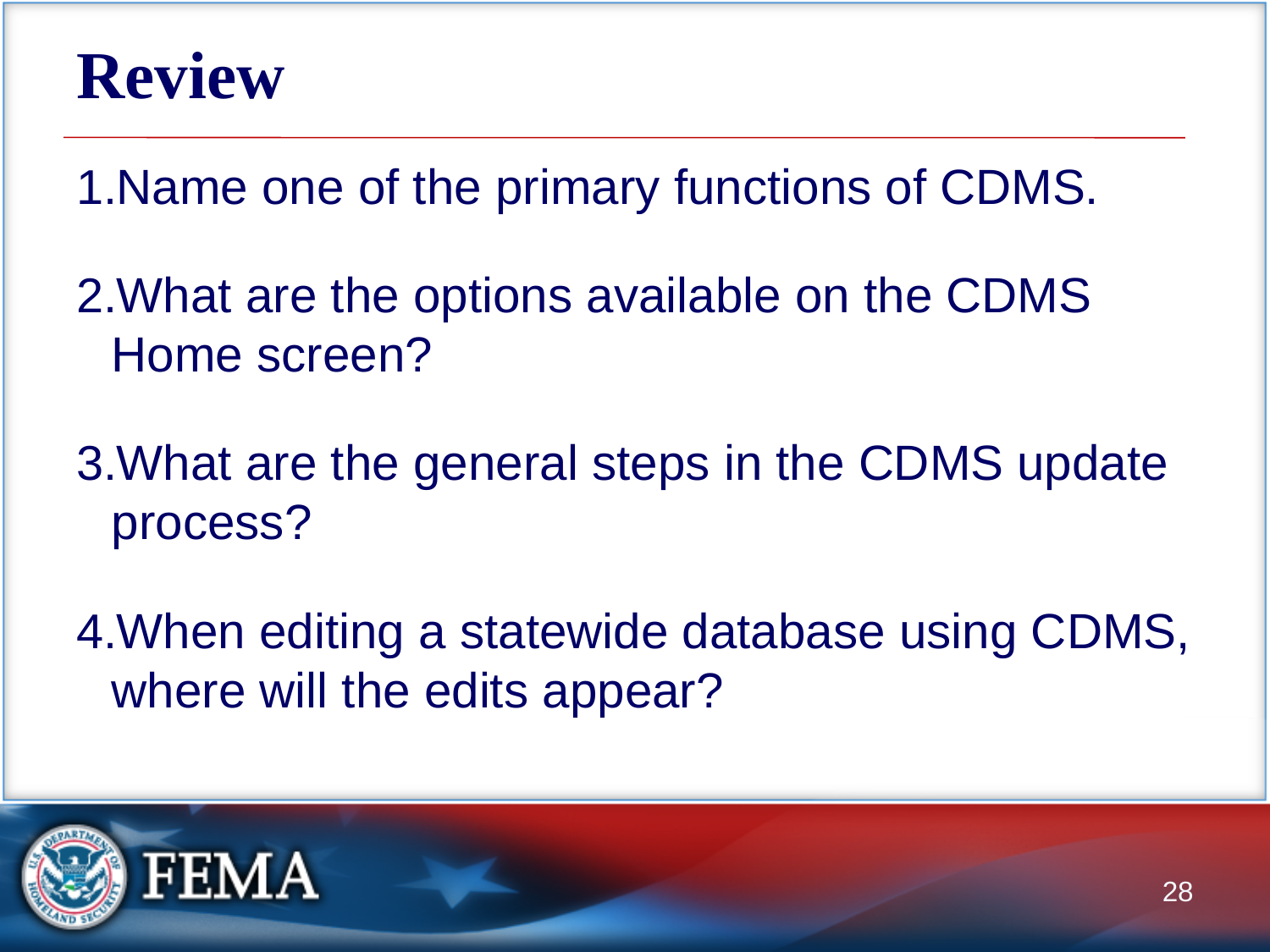

# Review
Name one of the primary functions of CDMS.
What are the options available on the CDMS Home screen?
What are the general steps in the CDMS update process?
When editing a statewide database using CDMS, where will the edits appear?
28